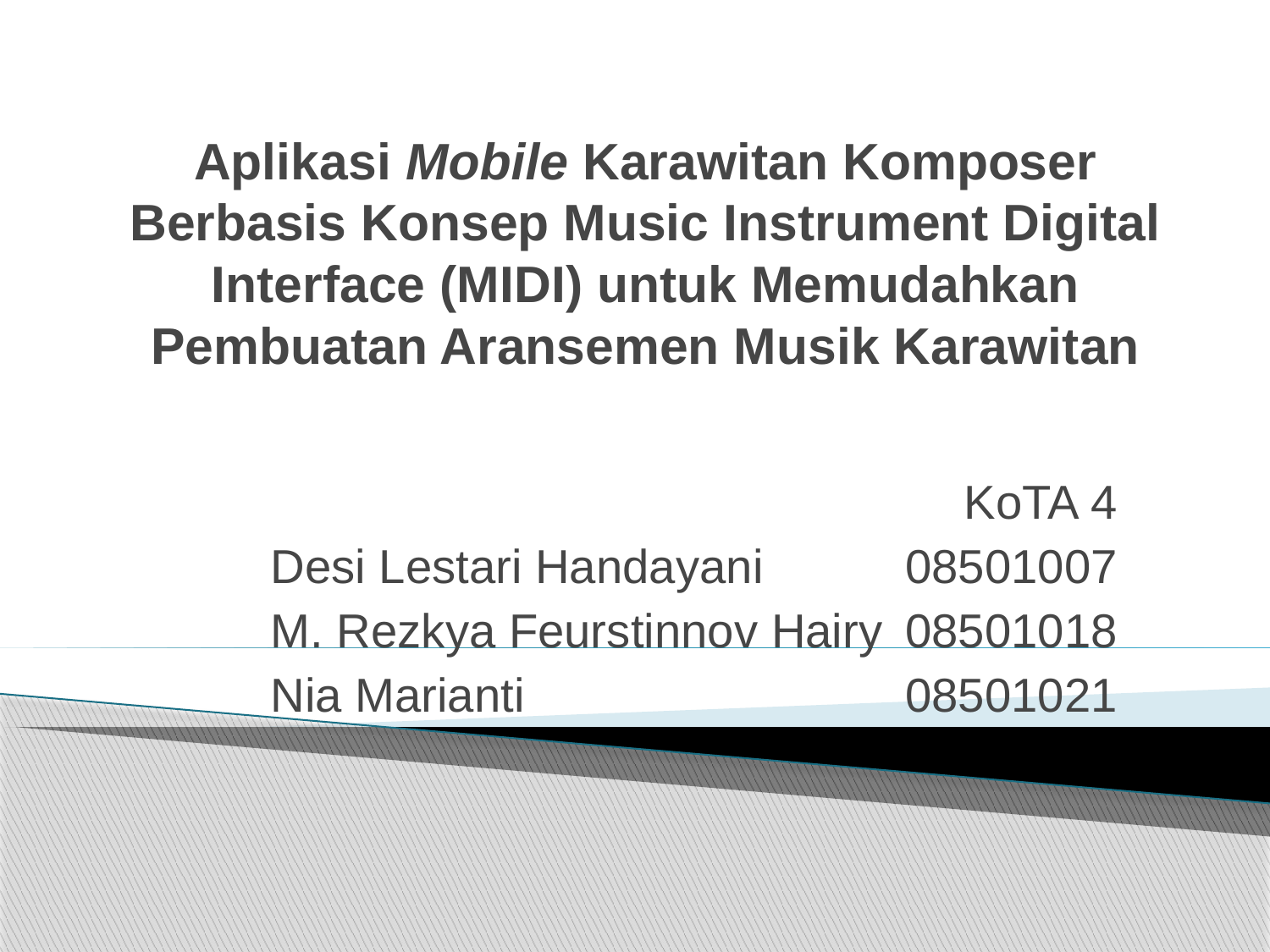

# Aplikasi Mobile Karawitan Komposer Berbasis Konsep Music Instrument Digital Interface (MIDI) untuk Memudahkan Pembuatan Aransemen Musik Karawitan
KoTA 4
Desi Lestari Handayani		08501007
M. Rezkya Feurstinnov Hairy	08501018
Nia Marianti			08501021